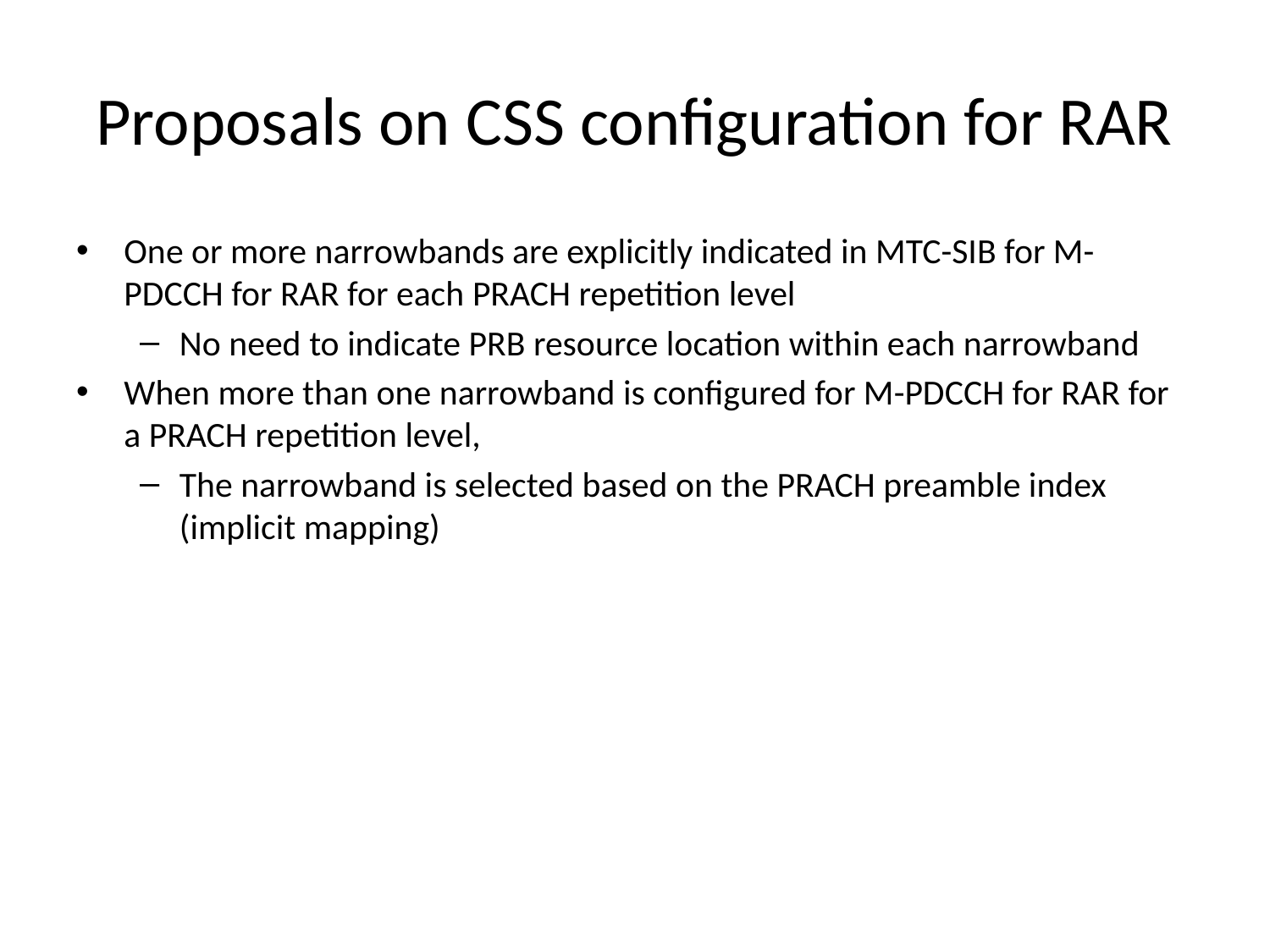

# Proposals on CSS configuration for RAR
One or more narrowbands are explicitly indicated in MTC-SIB for M-PDCCH for RAR for each PRACH repetition level
No need to indicate PRB resource location within each narrowband
When more than one narrowband is configured for M-PDCCH for RAR for a PRACH repetition level,
The narrowband is selected based on the PRACH preamble index (implicit mapping)